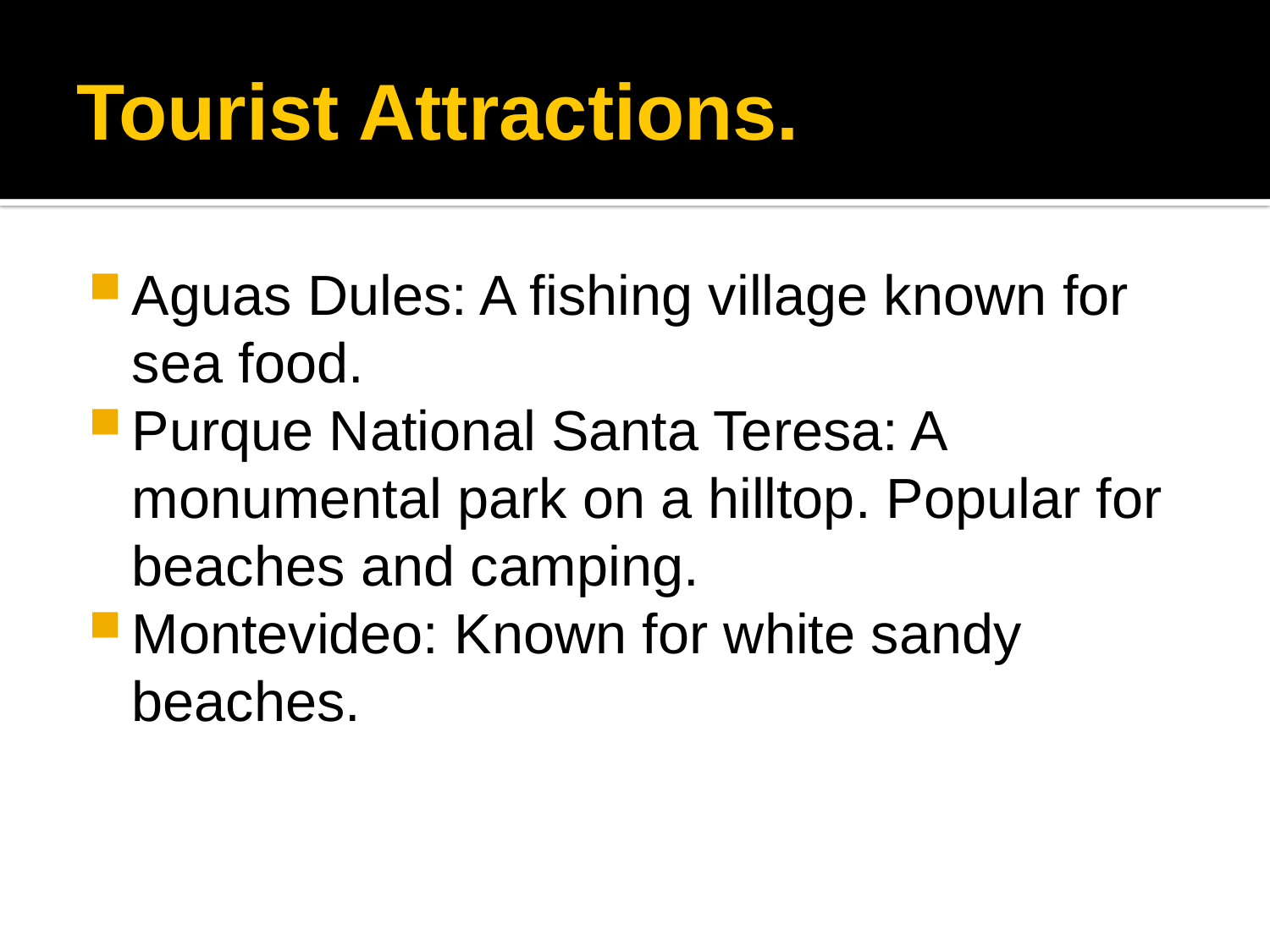

# Tourist Attractions.
Aguas Dules: A fishing village known for sea food.
Purque National Santa Teresa: A monumental park on a hilltop. Popular for beaches and camping.
Montevideo: Known for white sandy beaches.